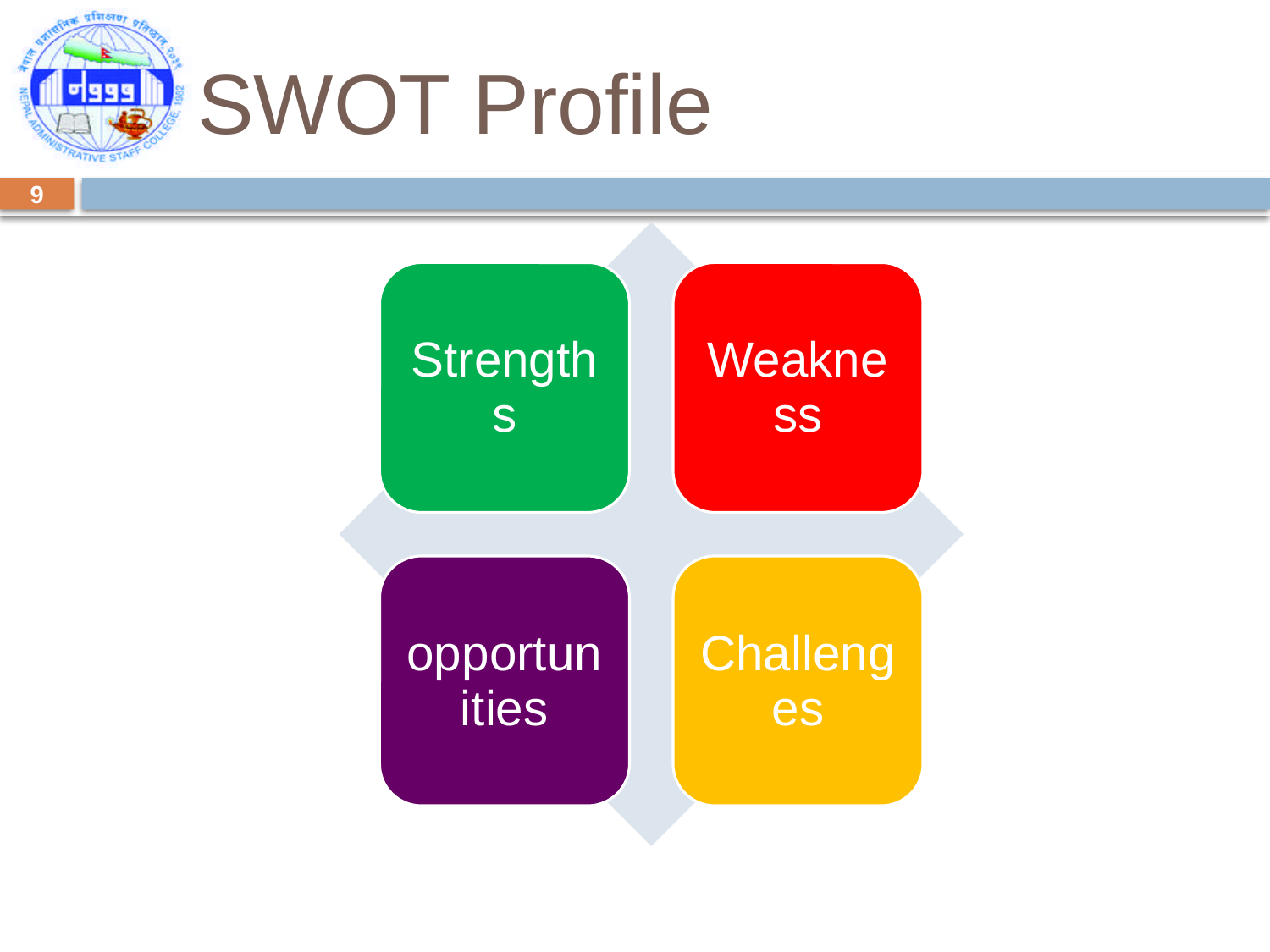

# SWOT Profile
9
Strengths
Weakness
opportunities
Challenges